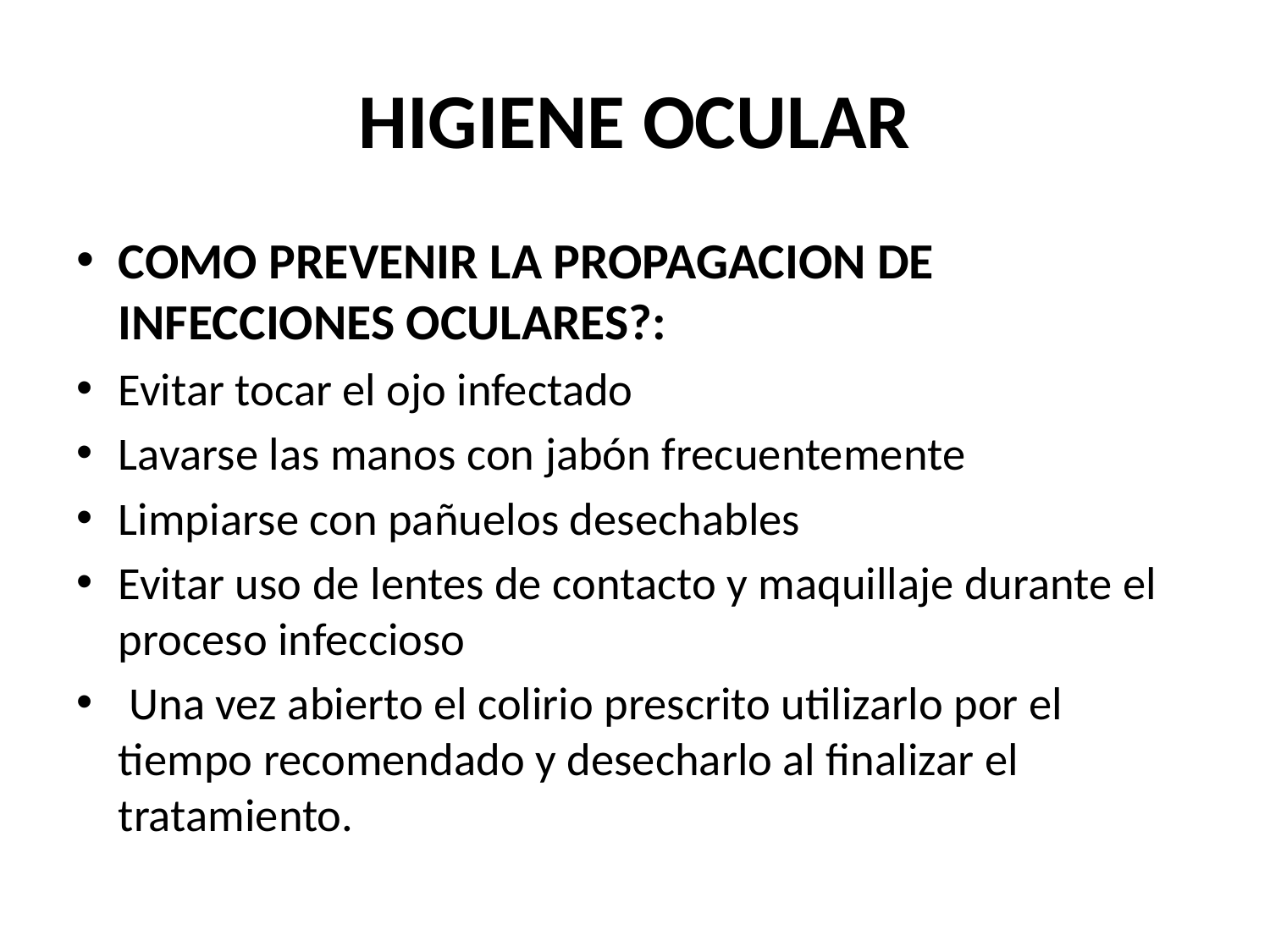

# HIGIENE OCULAR
COMO PREVENIR LA PROPAGACION DE  INFECCIONES OCULARES?:
Evitar tocar el ojo infectado
Lavarse las manos con jabón frecuentemente
Limpiarse con pañuelos desechables
Evitar uso de lentes de contacto y maquillaje durante el proceso infeccioso
 Una vez abierto el colirio prescrito utilizarlo por el tiempo recomendado y desecharlo al finalizar el tratamiento.